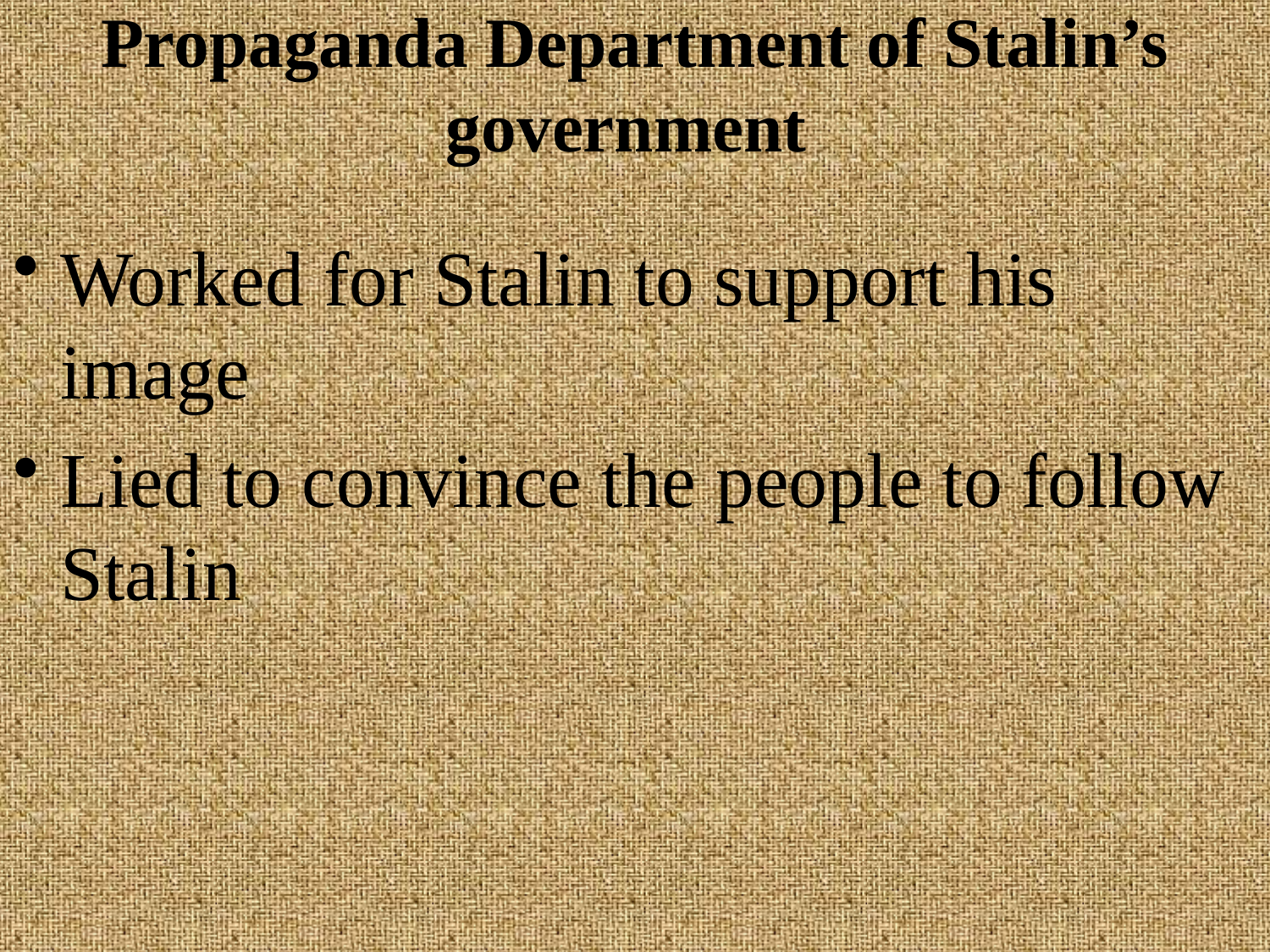

# Propaganda Department of Stalin’s government
Worked for Stalin to support his image
Lied to convince the people to follow Stalin